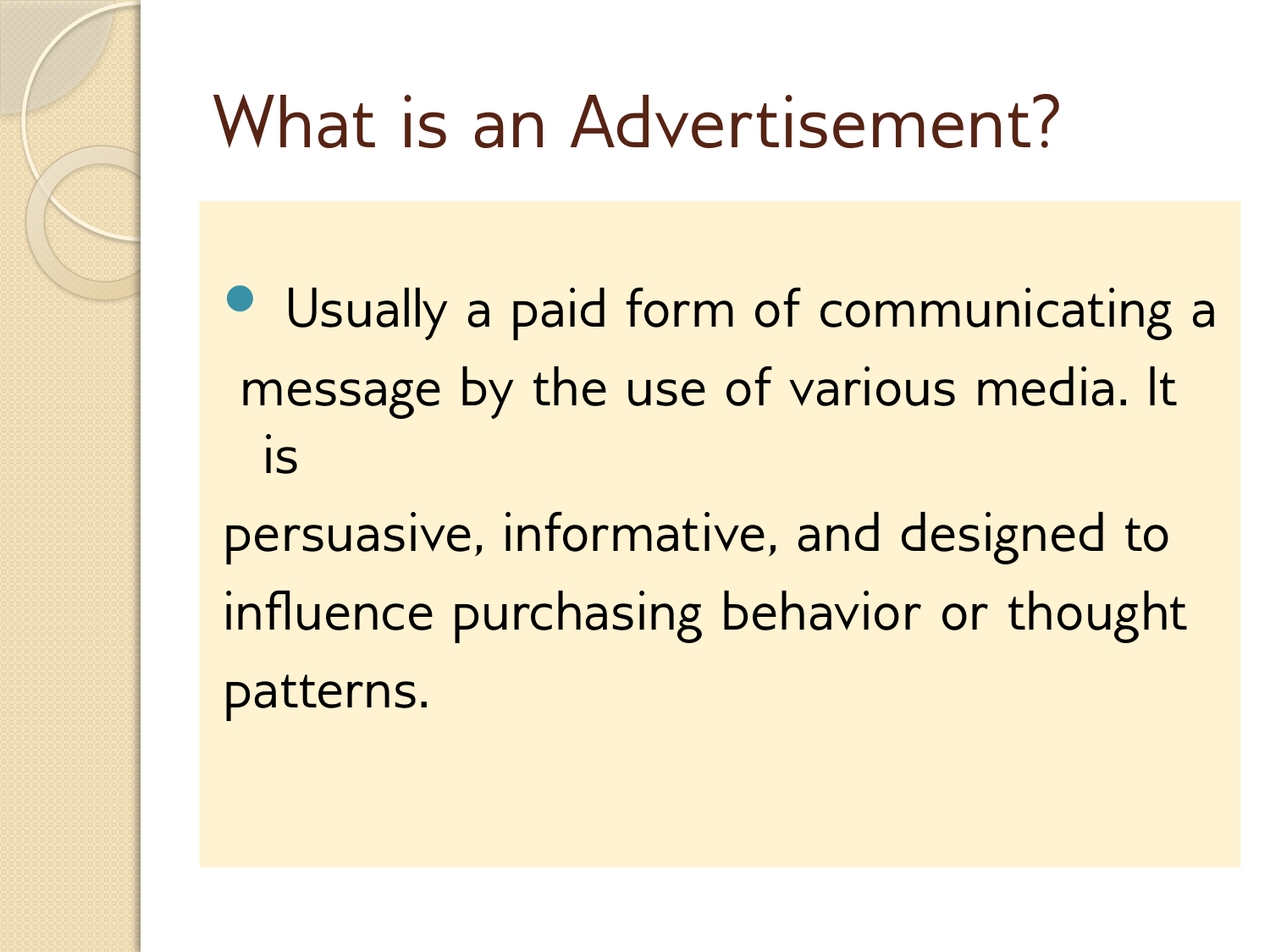

# What is an Advertisement?
 Usually a paid form of communicating a
 message by the use of various media. It is
persuasive, informative, and designed to
influence purchasing behavior or thought
patterns.